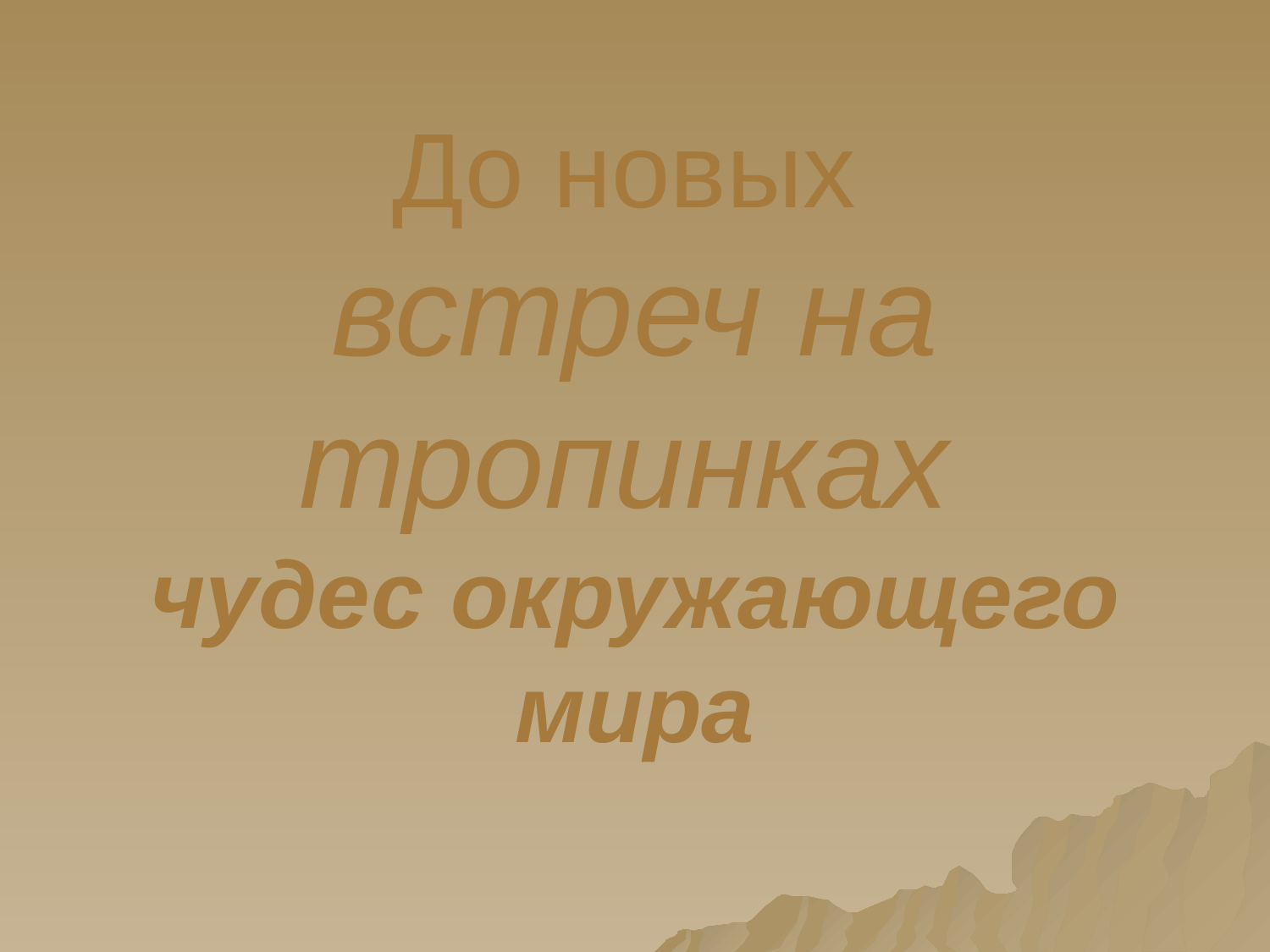

# До новых встреч на тропинках чудес окружающего мира